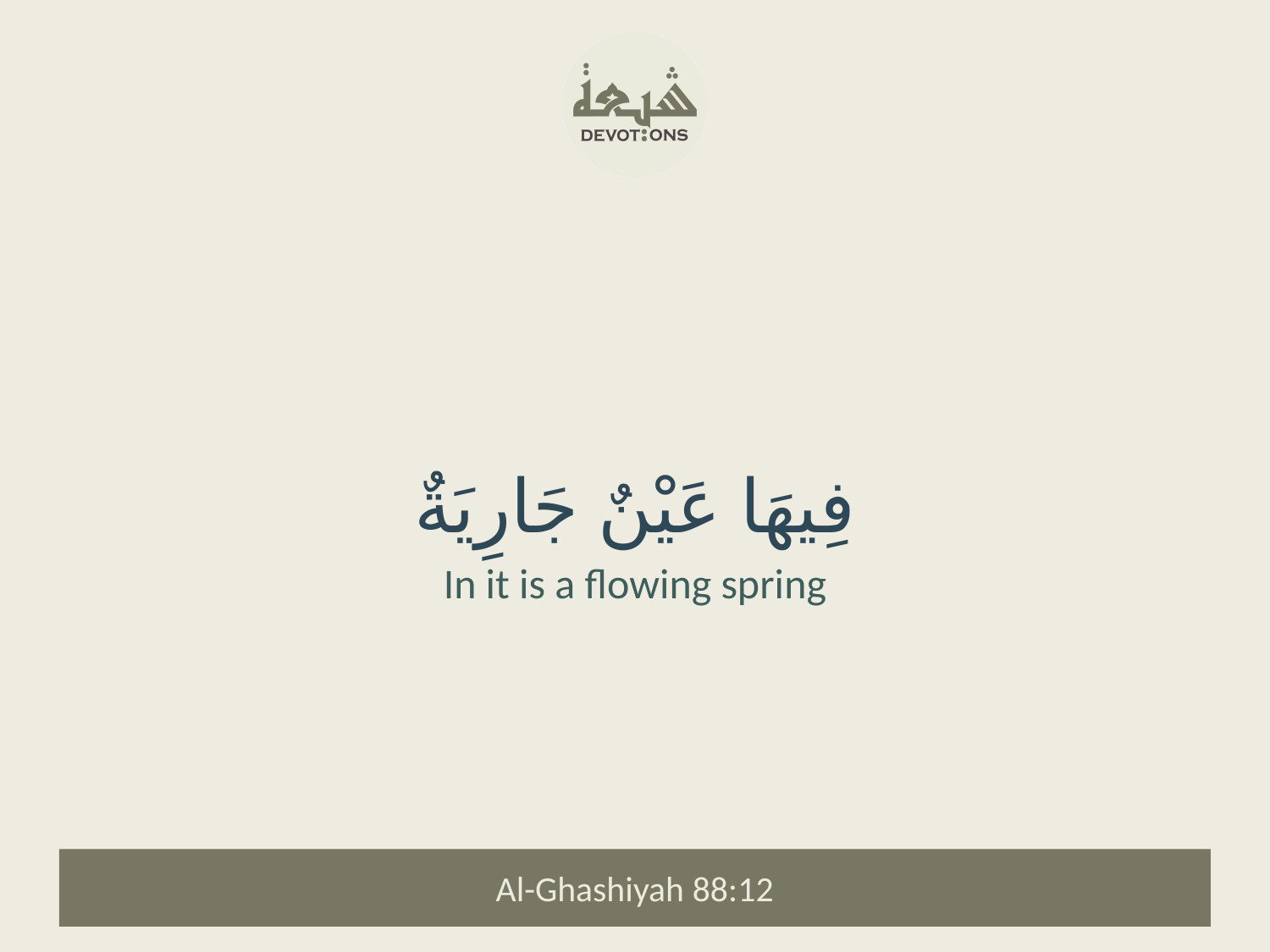

فِيهَا عَيْنٌ جَارِيَةٌ
In it is a flowing spring
Al-Ghashiyah 88:12